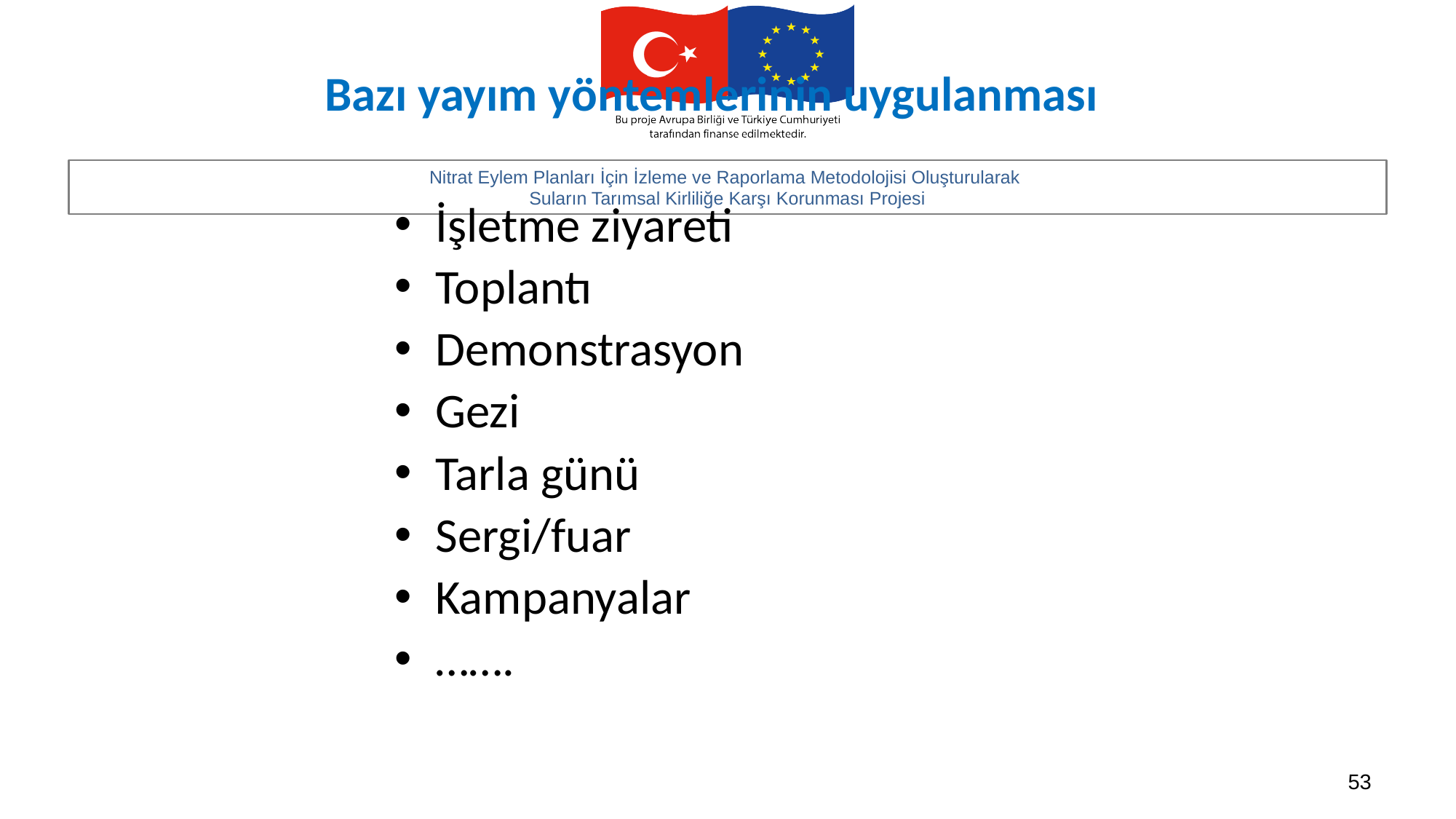

# Bazı yayım yöntemlerinin uygulanması
İşletme ziyareti
Toplantı
Demonstrasyon
Gezi
Tarla günü
Sergi/fuar
Kampanyalar
…….
53